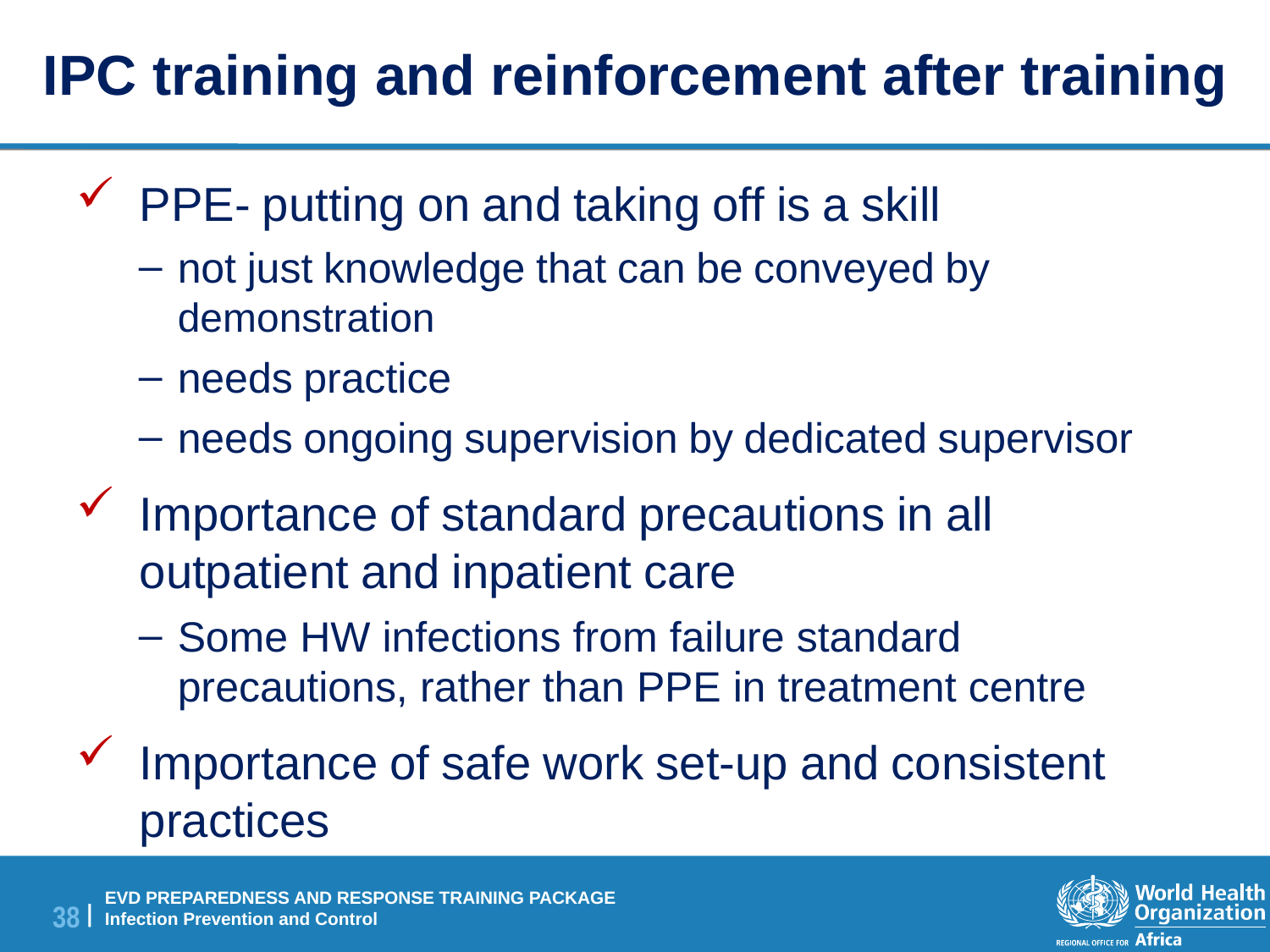

IPC training and reinforcement after training
PPE- putting on and taking off is a skill
not just knowledge that can be conveyed by demonstration
needs practice
needs ongoing supervision by dedicated supervisor
Importance of standard precautions in all outpatient and inpatient care
Some HW infections from failure standard precautions, rather than PPE in treatment centre
Importance of safe work set-up and consistent practices